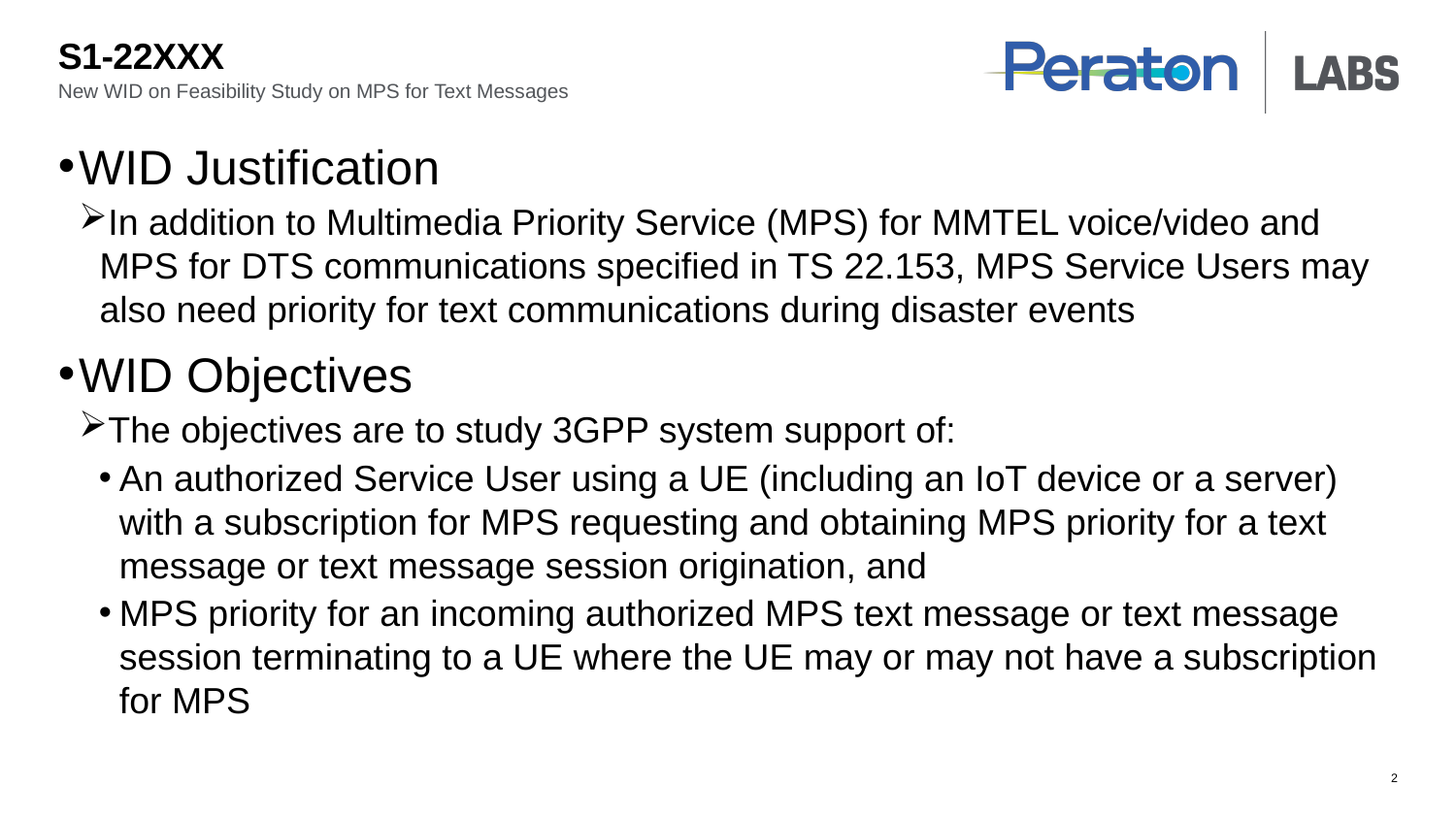

# S1-22XXX
New WID on Feasibility Study on MPS for Text Messages
WID Justification
In addition to Multimedia Priority Service (MPS) for MMTEL voice/video and MPS for DTS communications specified in TS 22.153, MPS Service Users may also need priority for text communications during disaster events
WID Objectives
The objectives are to study 3GPP system support of:
An authorized Service User using a UE (including an IoT device or a server) with a subscription for MPS requesting and obtaining MPS priority for a text message or text message session origination, and
MPS priority for an incoming authorized MPS text message or text message session terminating to a UE where the UE may or may not have a subscription for MPS
2